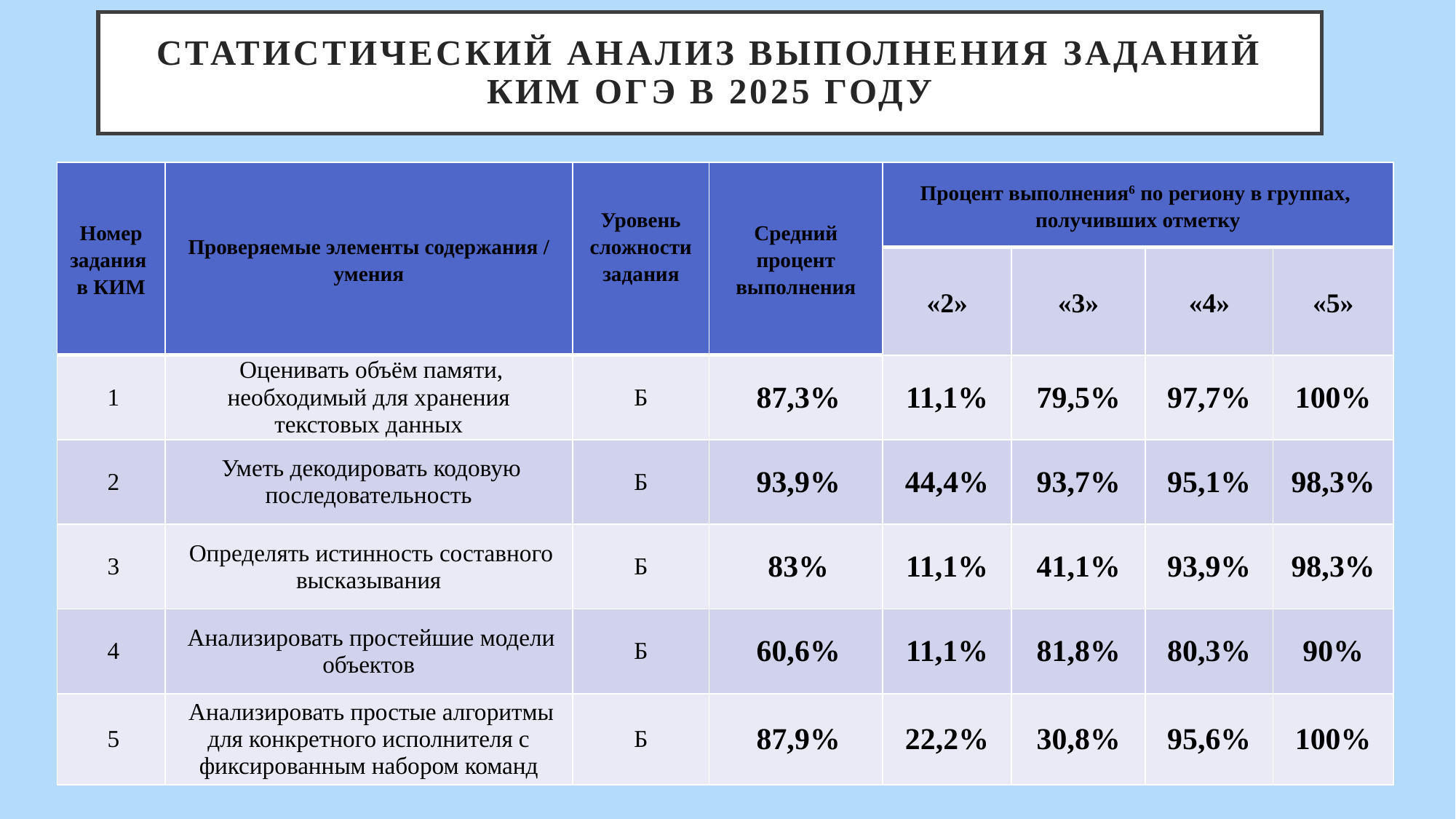

# Статистический анализ выполнения заданий КИМ ОГЭ в 2025 году
| Номер задания в КИМ | Проверяемые элементы содержания / умения | Уровень сложности задания | Средний процент выполнения | Процент выполнения6 по региону в группах, получивших отметку |  |  |  |
| --- | --- | --- | --- | --- | --- | --- | --- |
|  |  |  |  | «2» | «3» | «4» | «5» |
| 1 | Оценивать объём памяти, необходимый для хранения текстовых данных | Б | 87,3% | 11,1% | 79,5% | 97,7% | 100% |
| 2 | Уметь декодировать кодовую последовательность | Б | 93,9% | 44,4% | 93,7% | 95,1% | 98,3% |
| 3 | Определять истинность составного высказывания | Б | 83% | 11,1% | 41,1% | 93,9% | 98,3% |
| 4 | Анализировать простейшие модели объектов | Б | 60,6% | 11,1% | 81,8% | 80,3% | 90% |
| 5 | Анализировать простые алгоритмы для конкретного исполнителя с фиксированным набором команд | Б | 87,9% | 22,2% | 30,8% | 95,6% | 100% |